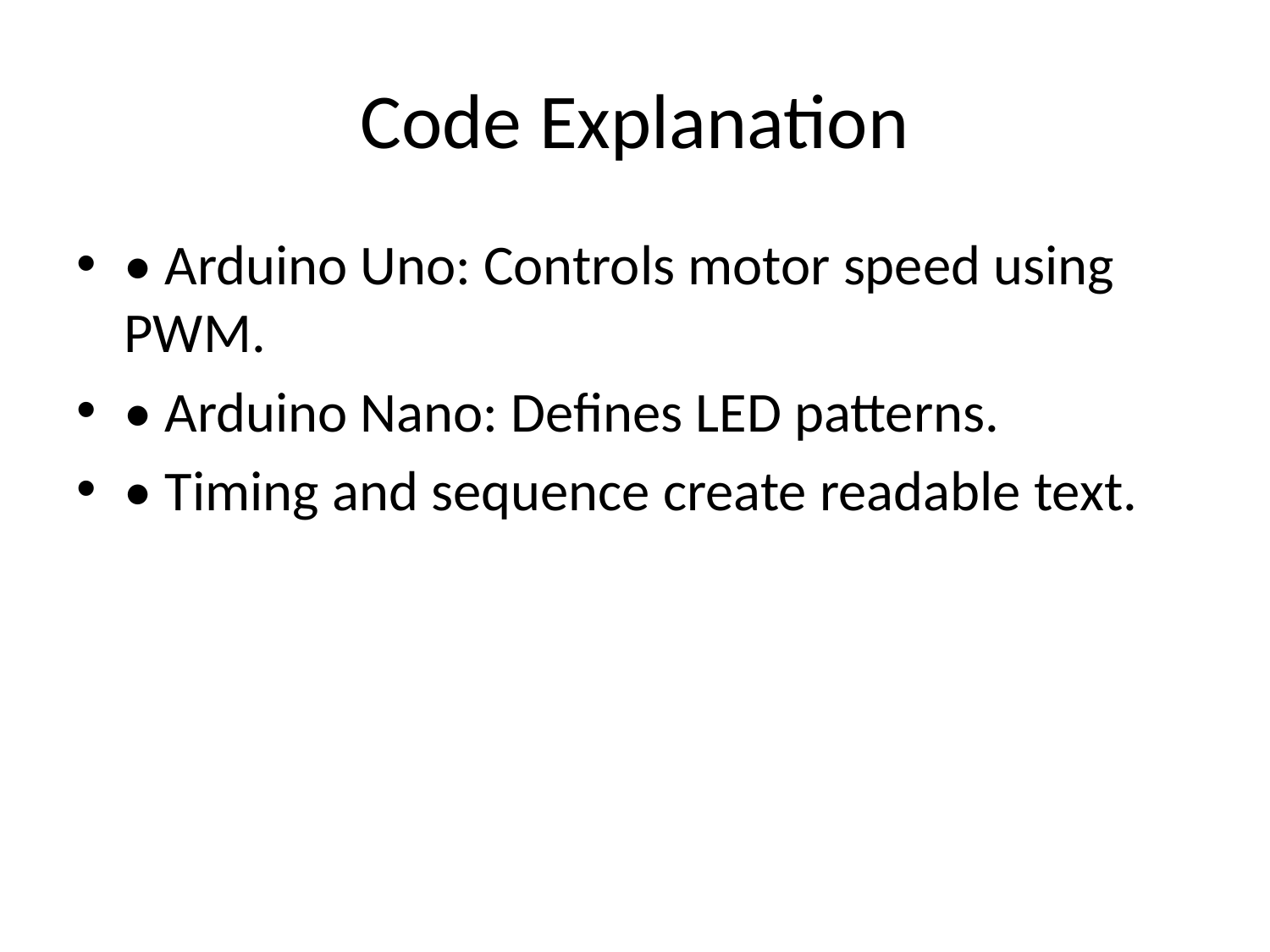

# Code Explanation
• Arduino Uno: Controls motor speed using PWM.
• Arduino Nano: Defines LED patterns.
• Timing and sequence create readable text.